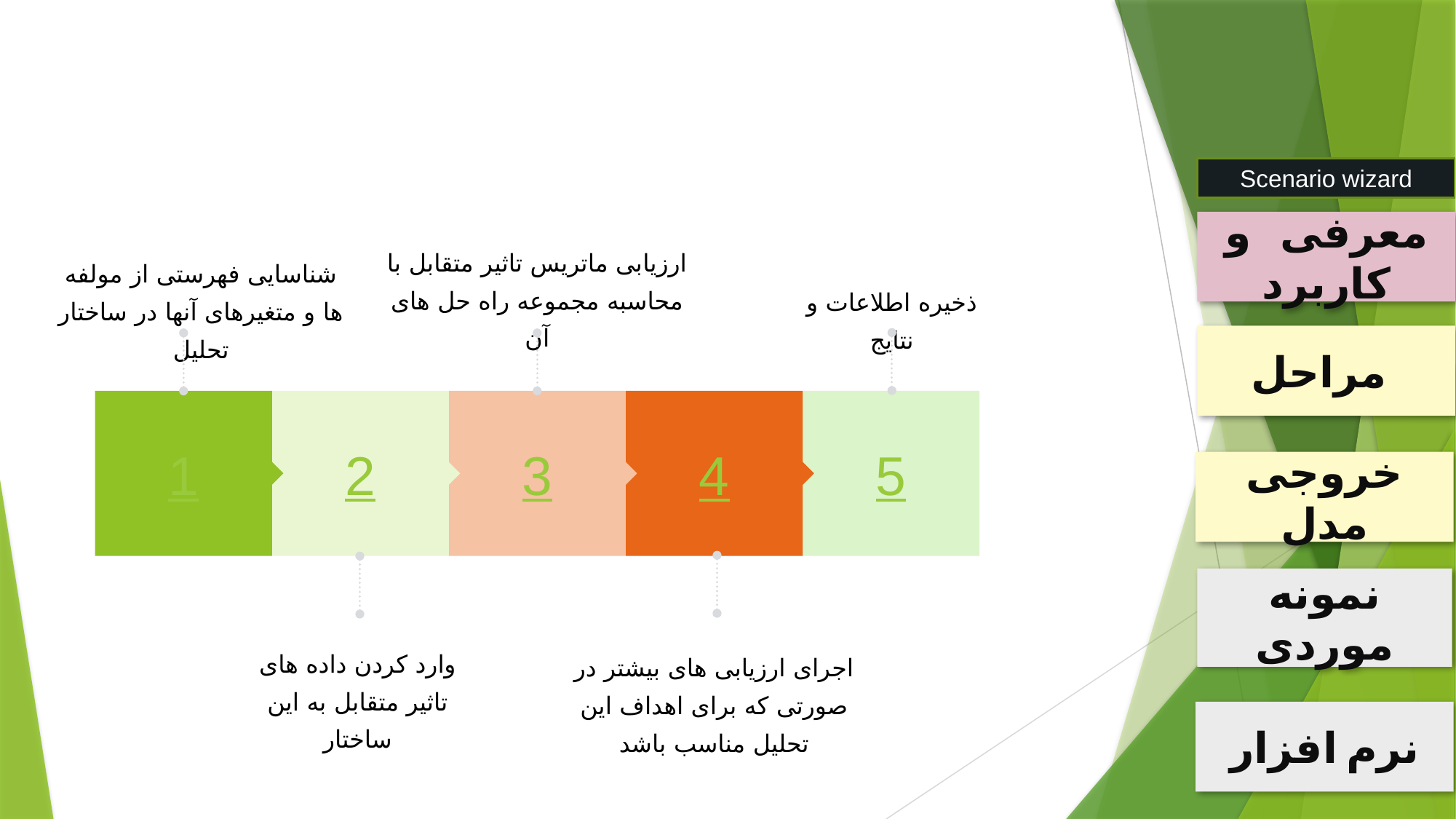

ارزیابی ماتریس تاثیر متقابل با محاسبه مجموعه راه حل های آن
شناسایی فهرستی از مولفه ها و متغیرهای آنها در ساختار تحلیل
ذخیره اطلاعات و نتایج
1

2

3

4

5
وارد کردن داده های تاثیر متقابل به این ساختار
اجرای ارزیابی های بیشتر در صورتی که برای اهداف این تحلیل مناسب باشد